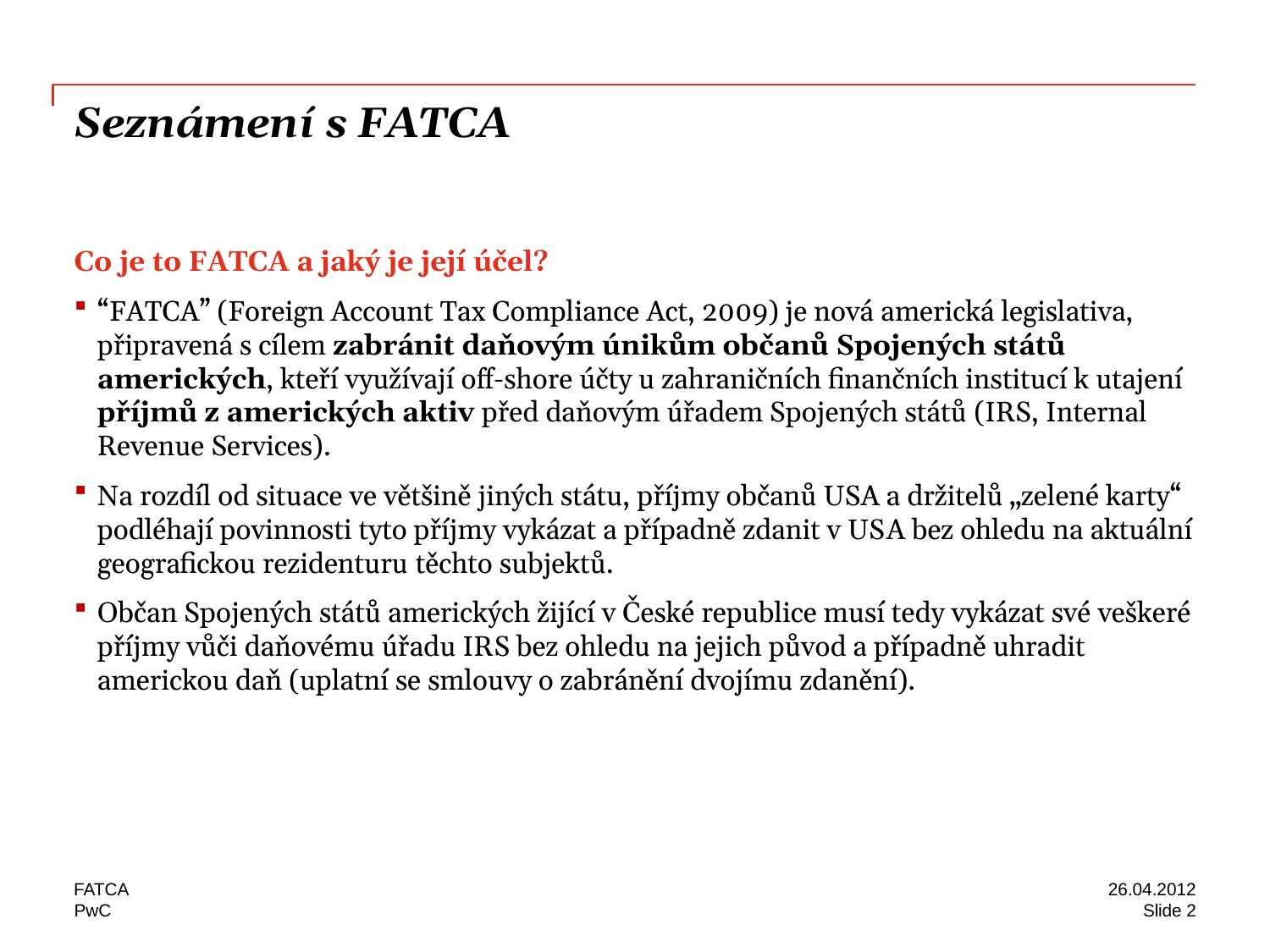

# Seznámení s FATCA
Co je to FATCA a jaký je její účel?
“FATCA” (Foreign Account Tax Compliance Act, 2009) je nová americká legislativa, připravená s cílem zabránit daňovým únikům občanů Spojených států amerických, kteří využívají off-shore účty u zahraničních finančních institucí k utajení příjmů z amerických aktiv před daňovým úřadem Spojených států (IRS, Internal Revenue Services).
Na rozdíl od situace ve většině jiných státu, příjmy občanů USA a držitelů „zelené karty“ podléhají povinnosti tyto příjmy vykázat a případně zdanit v USA bez ohledu na aktuální geografickou rezidenturu těchto subjektů.
Občan Spojených států amerických žijící v České republice musí tedy vykázat své veškeré příjmy vůči daňovému úřadu IRS bez ohledu na jejich původ a případně uhradit americkou daň (uplatní se smlouvy o zabránění dvojímu zdanění).

FATCA
26.04.2012
Slide 2